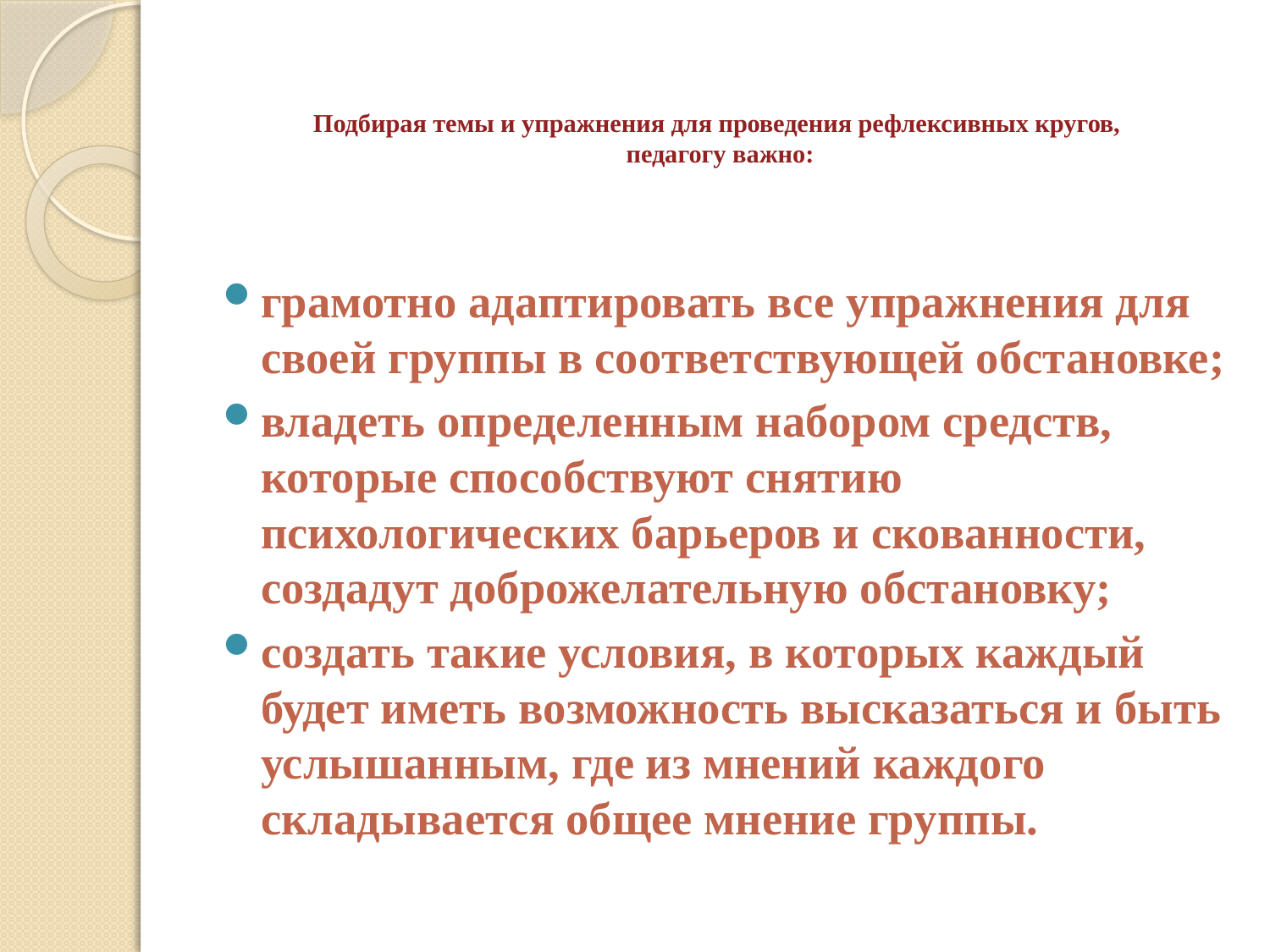

# Подбирая темы и упражнения для проведения рефлексивных кругов, педагогу важно:

грамотно адаптировать все упражнения для своей группы в соответствующей обстановке;
владеть определенным набором средств, которые способствуют снятию психологических барьеров и скованности, создадут доброжелательную обстановку;
создать такие условия, в которых каждый будет иметь возможность высказаться и быть услышанным, где из мнений каждого складывается общее мнение группы.